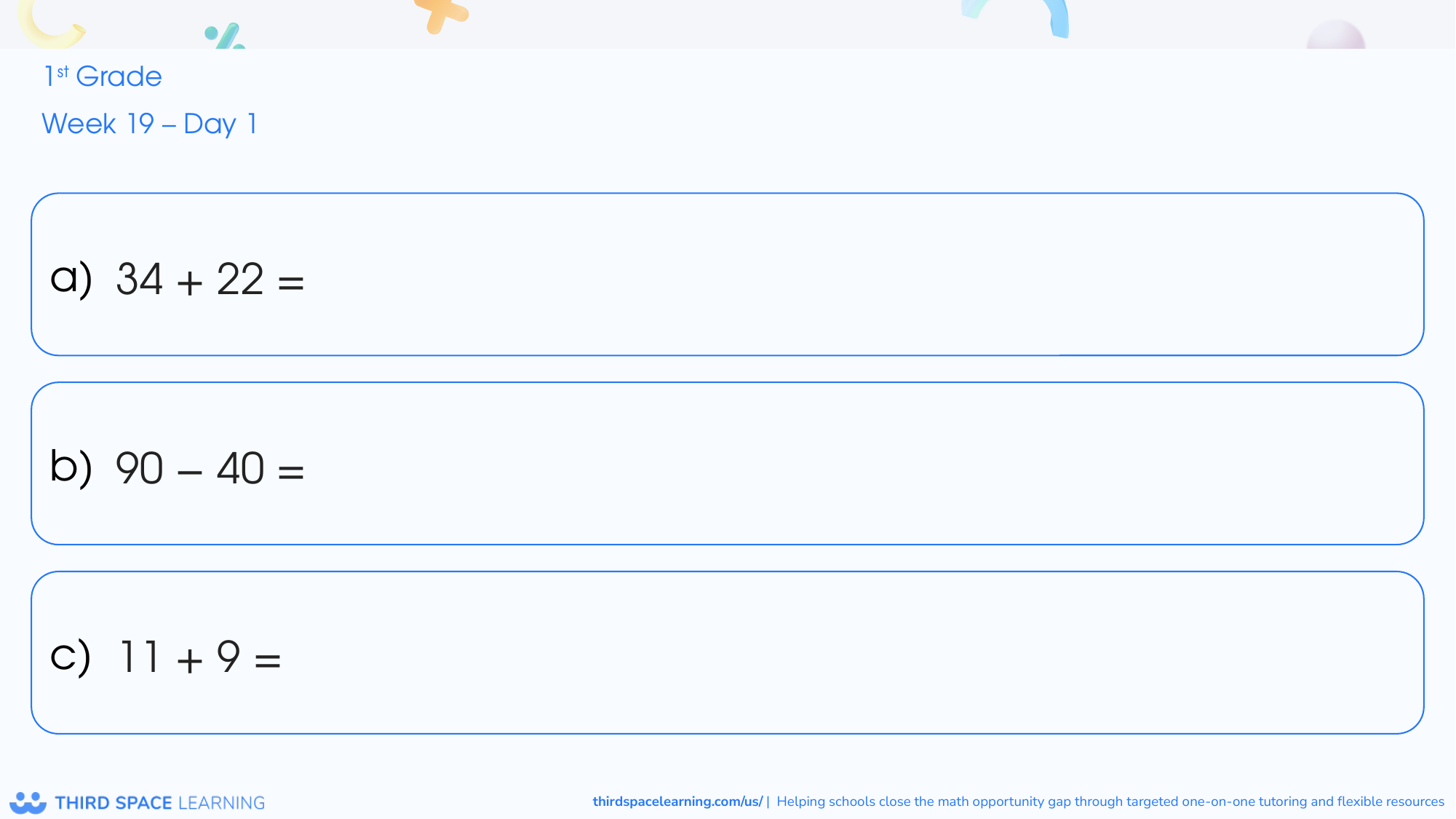

1st Grade
Week 19 – Day 1
34 + 22 =
90 − 40 =
11 + 9 =